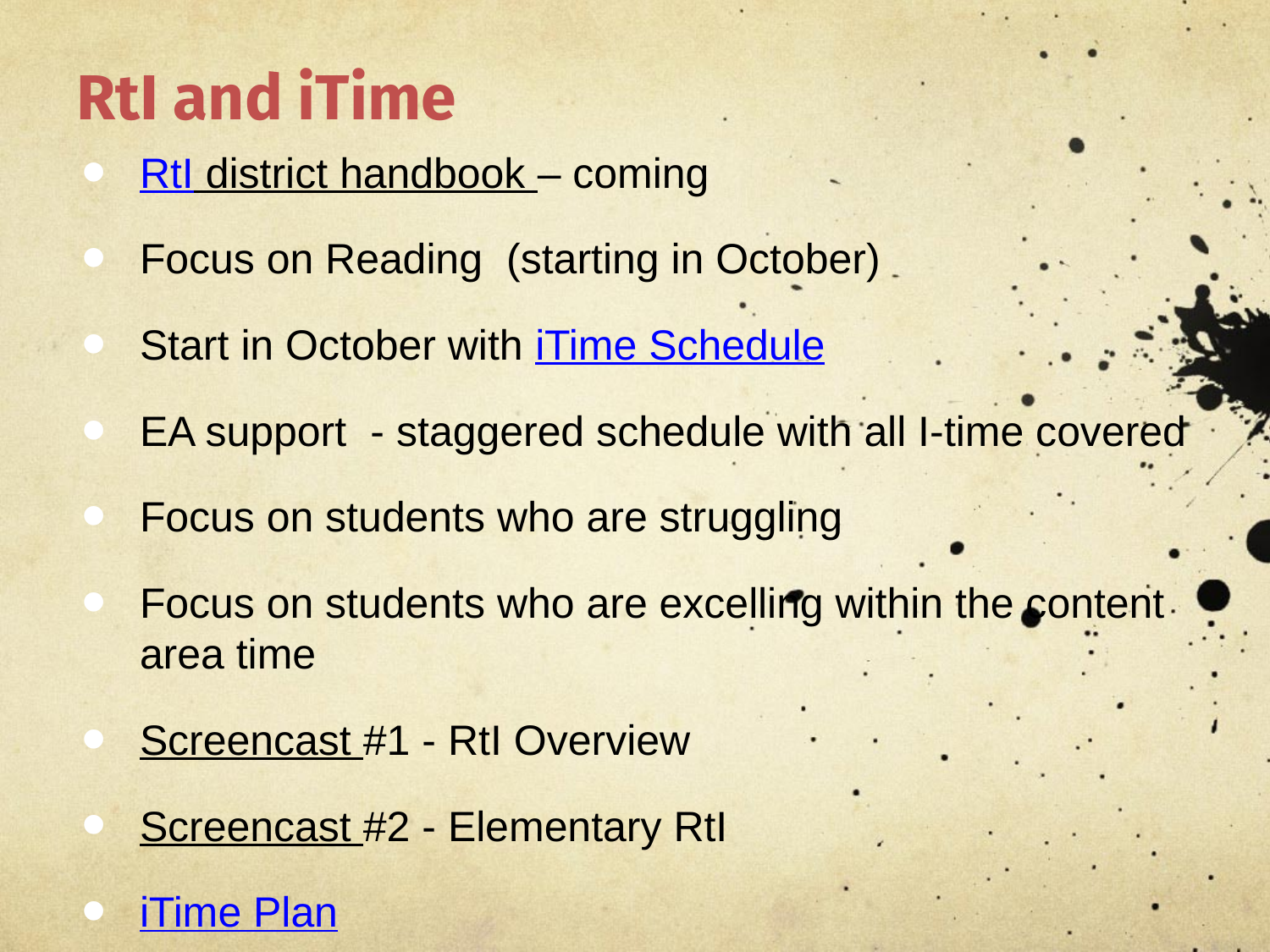

# RtI and iTime
RtI district handbook – coming
Focus on Reading  (starting in October)
Start in October with iTime Schedule
EA support  - staggered schedule with all I-time covered
Focus on students who are struggling
Focus on students who are excelling within the content area time
Screencast #1 - RtI Overview
Screencast #2 - Elementary RtI
iTime Plan